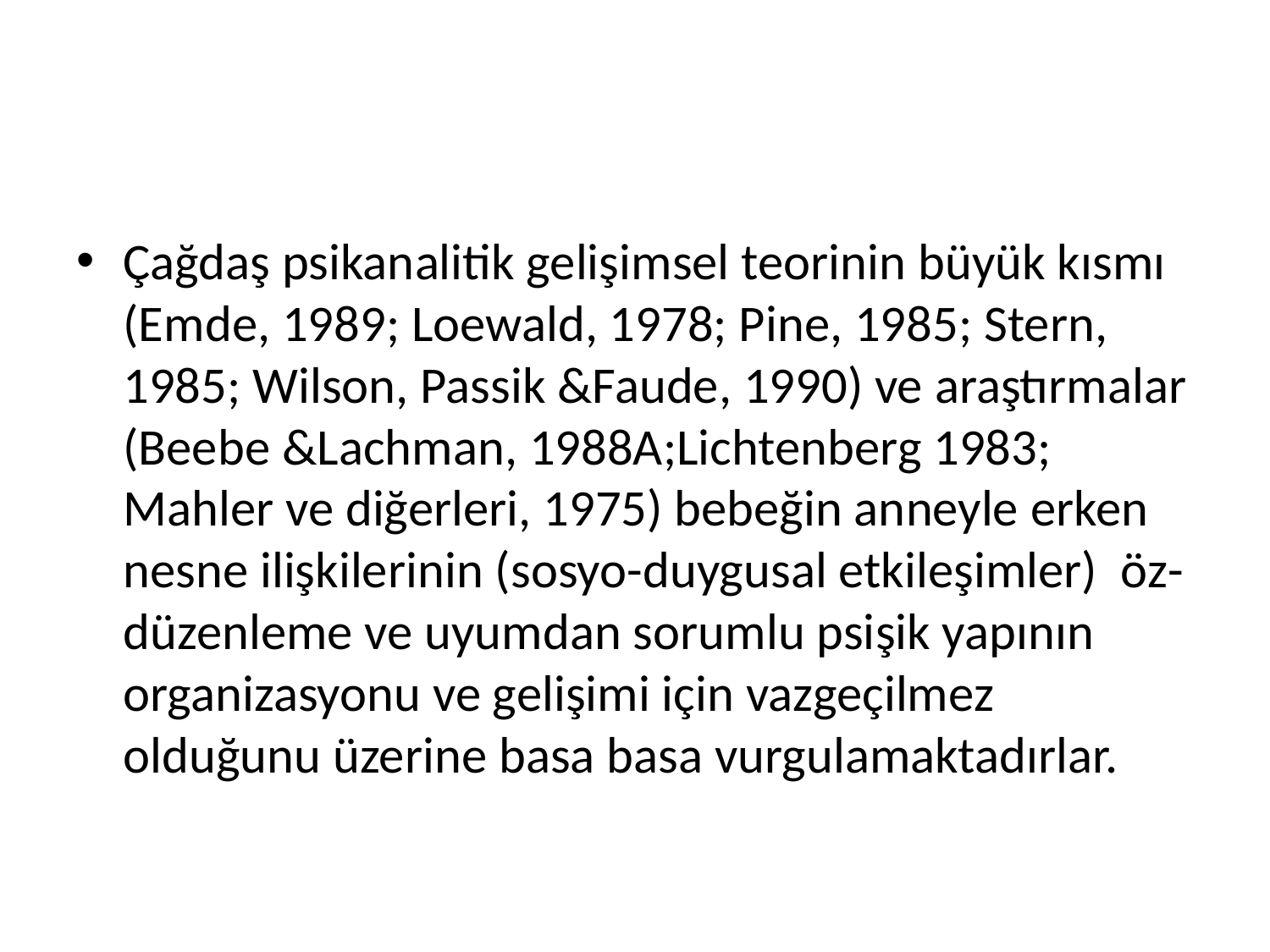

#
Çağdaş psikanalitik gelişimsel teorinin büyük kısmı (Emde, 1989; Loewald, 1978; Pine, 1985; Stern, 1985; Wilson, Passik &Faude, 1990) ve araştırmalar (Beebe &Lachman, 1988A;Lichtenberg 1983; Mahler ve diğerleri, 1975) bebeğin anneyle erken nesne ilişkilerinin (sosyo-duygusal etkileşimler)  öz-düzenleme ve uyumdan sorumlu psişik yapının organizasyonu ve gelişimi için vazgeçilmez olduğunu üzerine basa basa vurgulamaktadırlar.